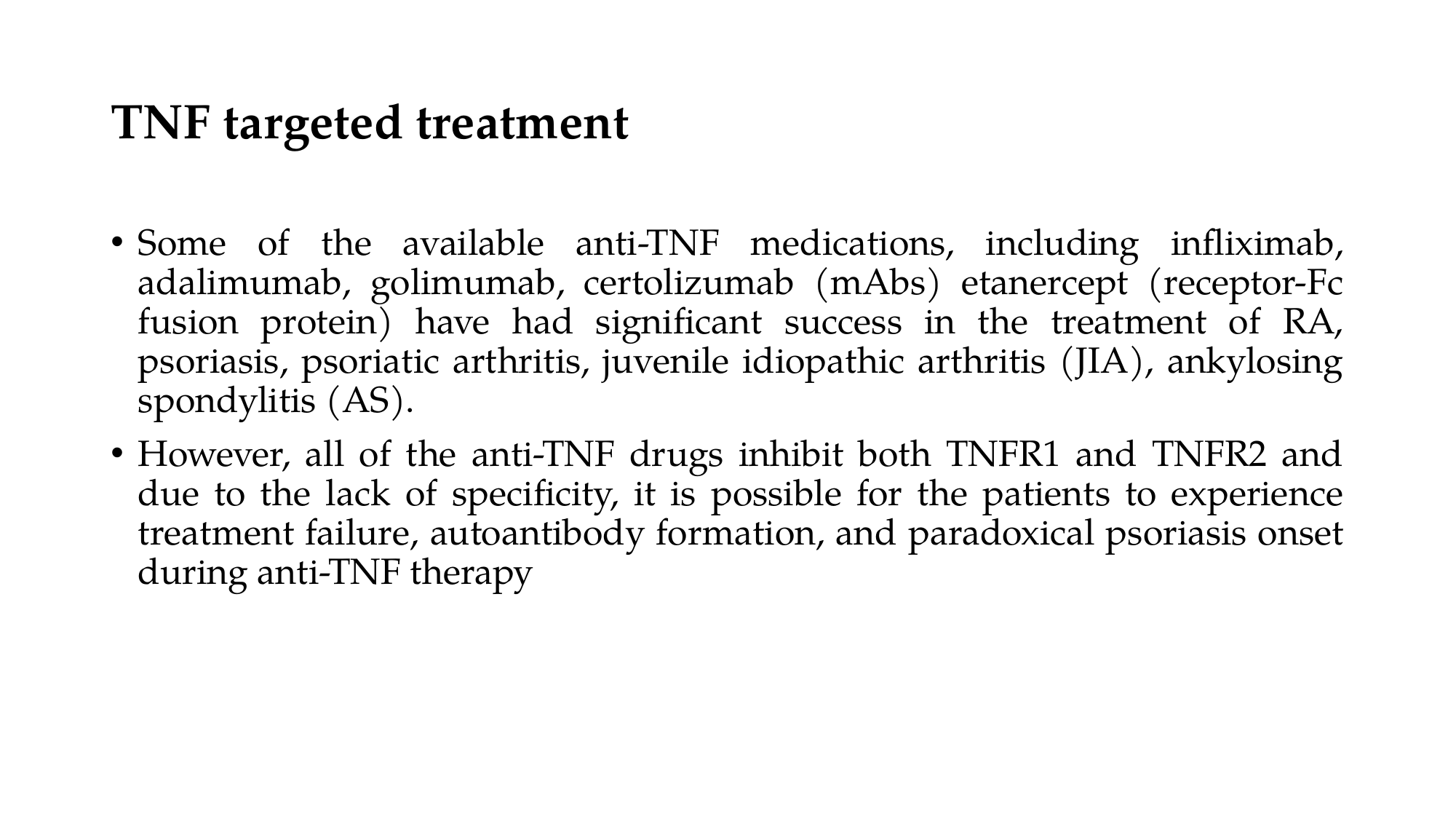

# TNF targeted treatment
Some of the available anti-TNF medications, including infliximab, adalimumab, golimumab, certolizumab (mAbs) etanercept (receptor-Fc fusion protein) have had significant success in the treatment of RA, psoriasis, psoriatic arthritis, juvenile idiopathic arthritis (JIA), ankylosing spondylitis (AS).
However, all of the anti-TNF drugs inhibit both TNFR1 and TNFR2 and due to the lack of specificity, it is possible for the patients to experience treatment failure, autoantibody formation, and paradoxical psoriasis onset during anti-TNF therapy